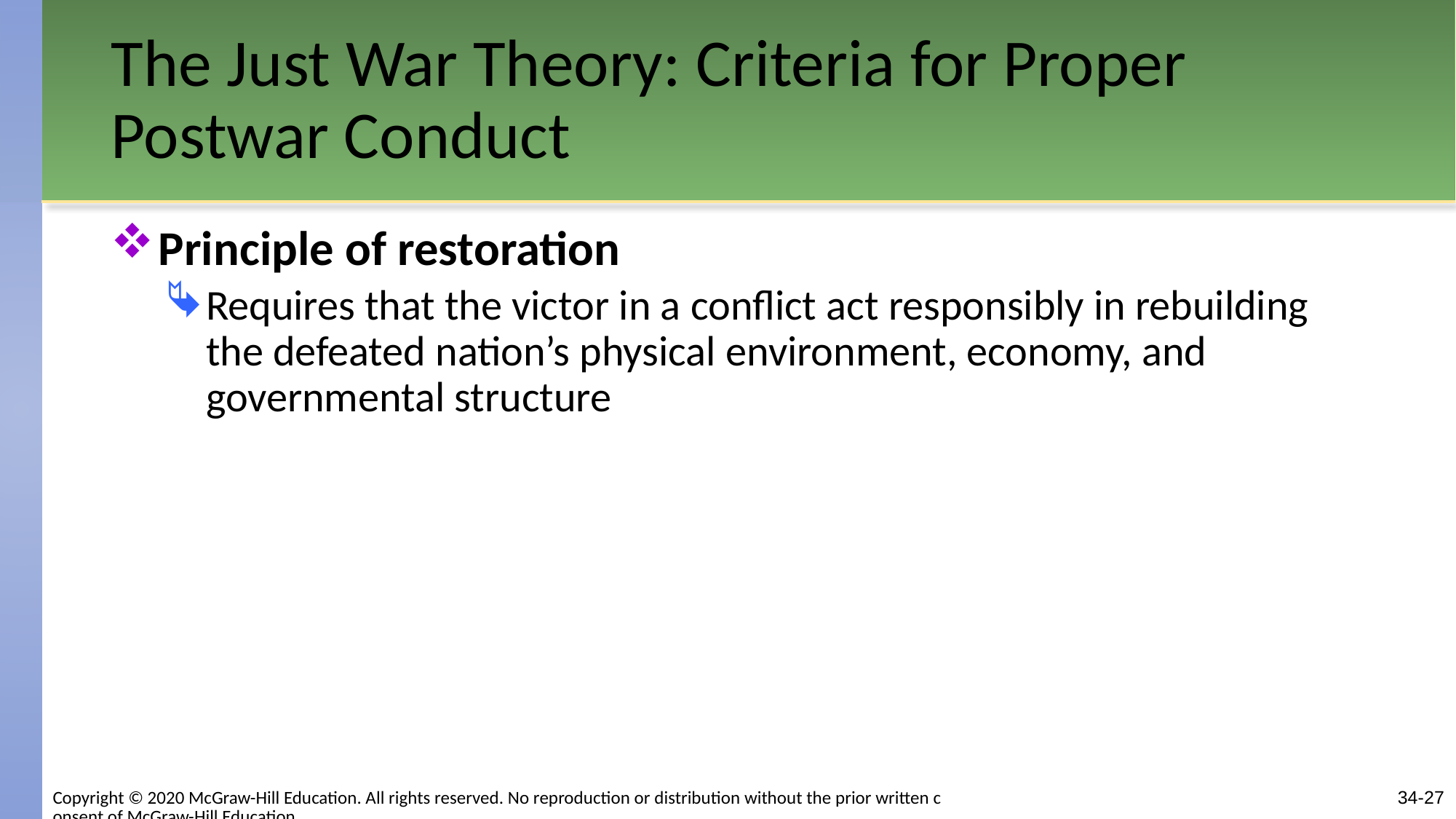

# The Just War Theory: Criteria for Proper Postwar Conduct
Principle of restoration
Requires that the victor in a conflict act responsibly in rebuilding the defeated nation’s physical environment, economy, and governmental structure

Copyright © 2020 McGraw-Hill Education. All rights reserved. No reproduction or distribution without the prior written consent of McGraw-Hill Education.
34-27